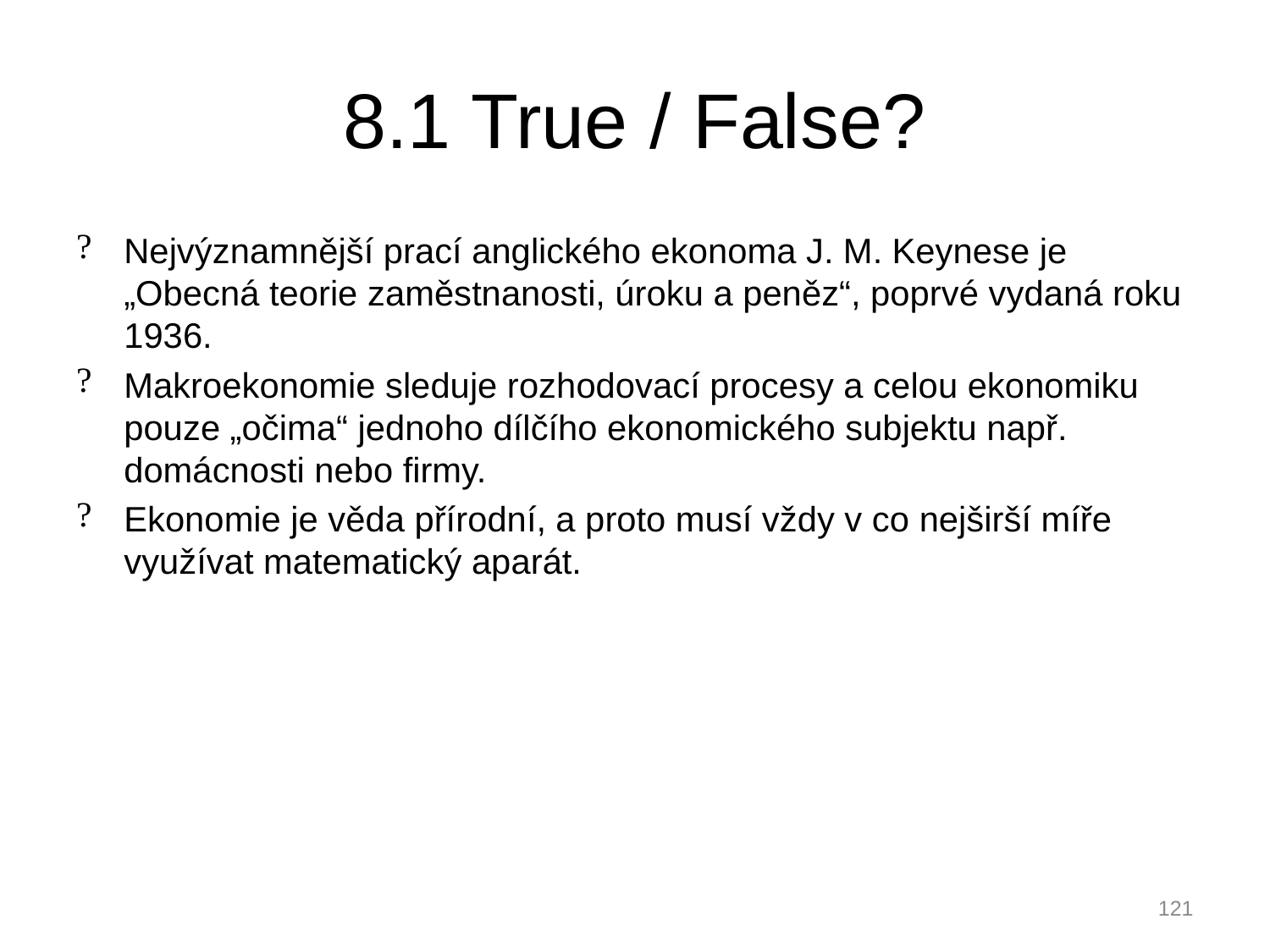

# 8.1 True / False?
Nejvýznamnější prací anglického ekonoma J. M. Keynese je „Obecná teorie zaměstnanosti, úroku a peněz“, poprvé vydaná roku 1936.
Makroekonomie sleduje rozhodovací procesy a celou ekonomiku pouze „očima“ jednoho dílčího ekonomického subjektu např. domácnosti nebo firmy.
Ekonomie je věda přírodní, a proto musí vždy v co nejširší míře využívat matematický aparát.
121